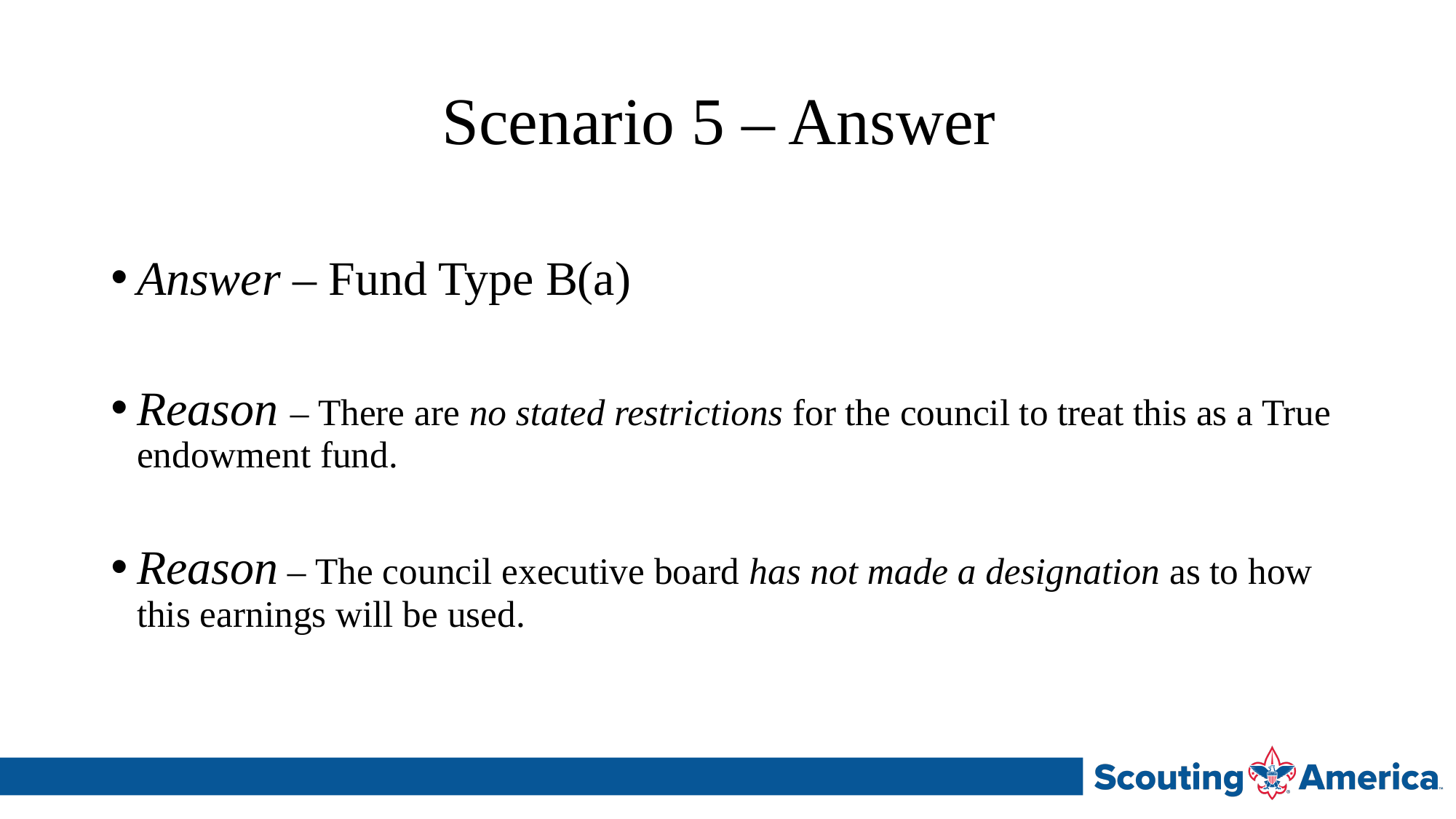

# Scenario 5 – Answer
Answer – Fund Type B(a)

Reason – There are no stated restrictions for the council to treat this as a True endowment fund.

Reason – The council executive board has not made a designation as to how this earnings will be used.